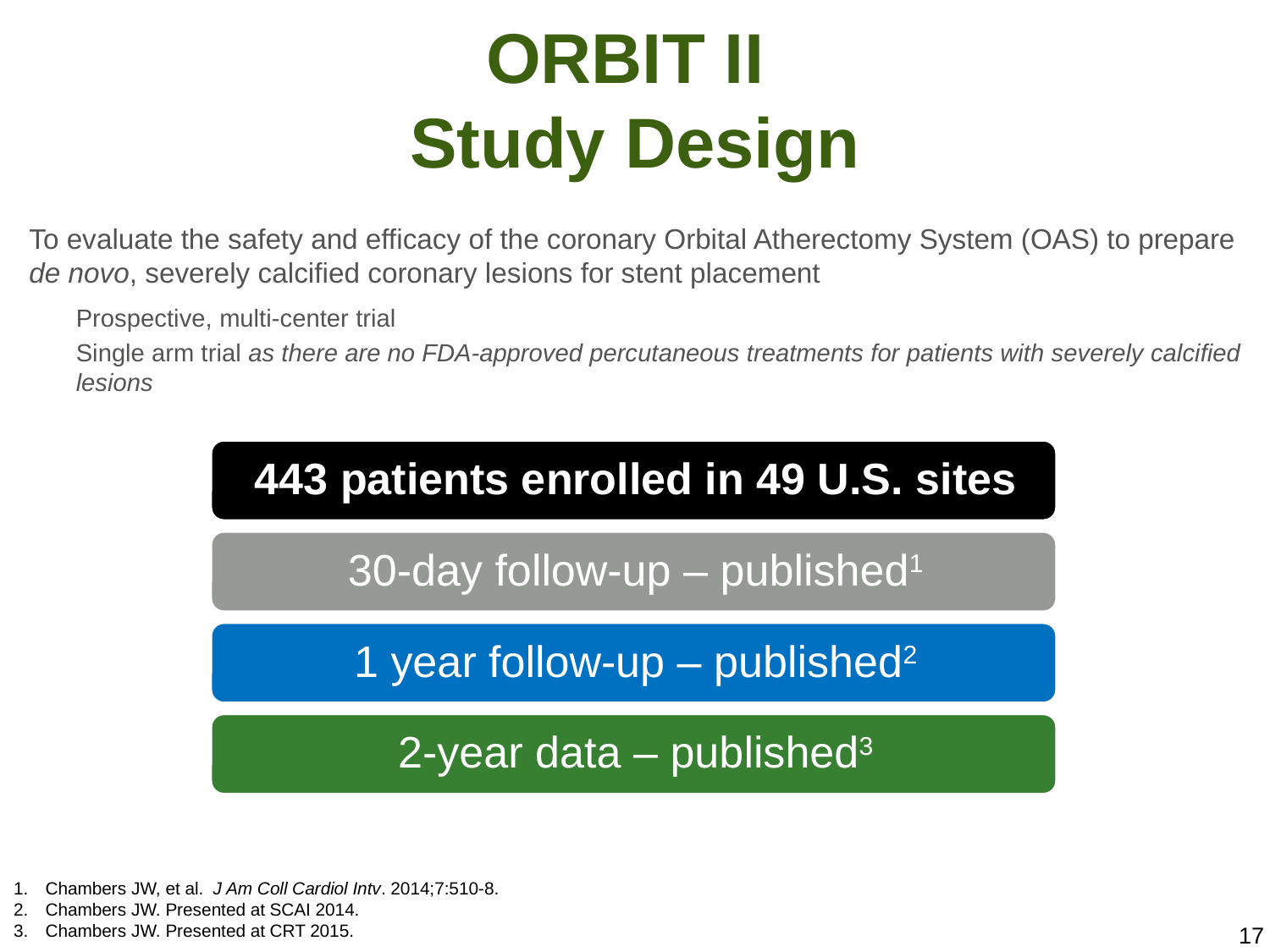

ORBIT II
Study Design
To evaluate the safety and efficacy of the coronary Orbital Atherectomy System (OAS) to prepare de novo, severely calcified coronary lesions for stent placement
Prospective, multi-center trial
Single arm trial as there are no FDA-approved percutaneous treatments for patients with severely calcified lesions

443 patients enrolled in 49 U.S. sites
30-day follow-up – published1
1 year follow-up – published2
2-year data – published3
Chambers JW, et al.  J Am Coll Cardiol Intv. 2014;7:510-8.
Chambers JW. Presented at SCAI 2014.
Chambers JW. Presented at CRT 2015.
17